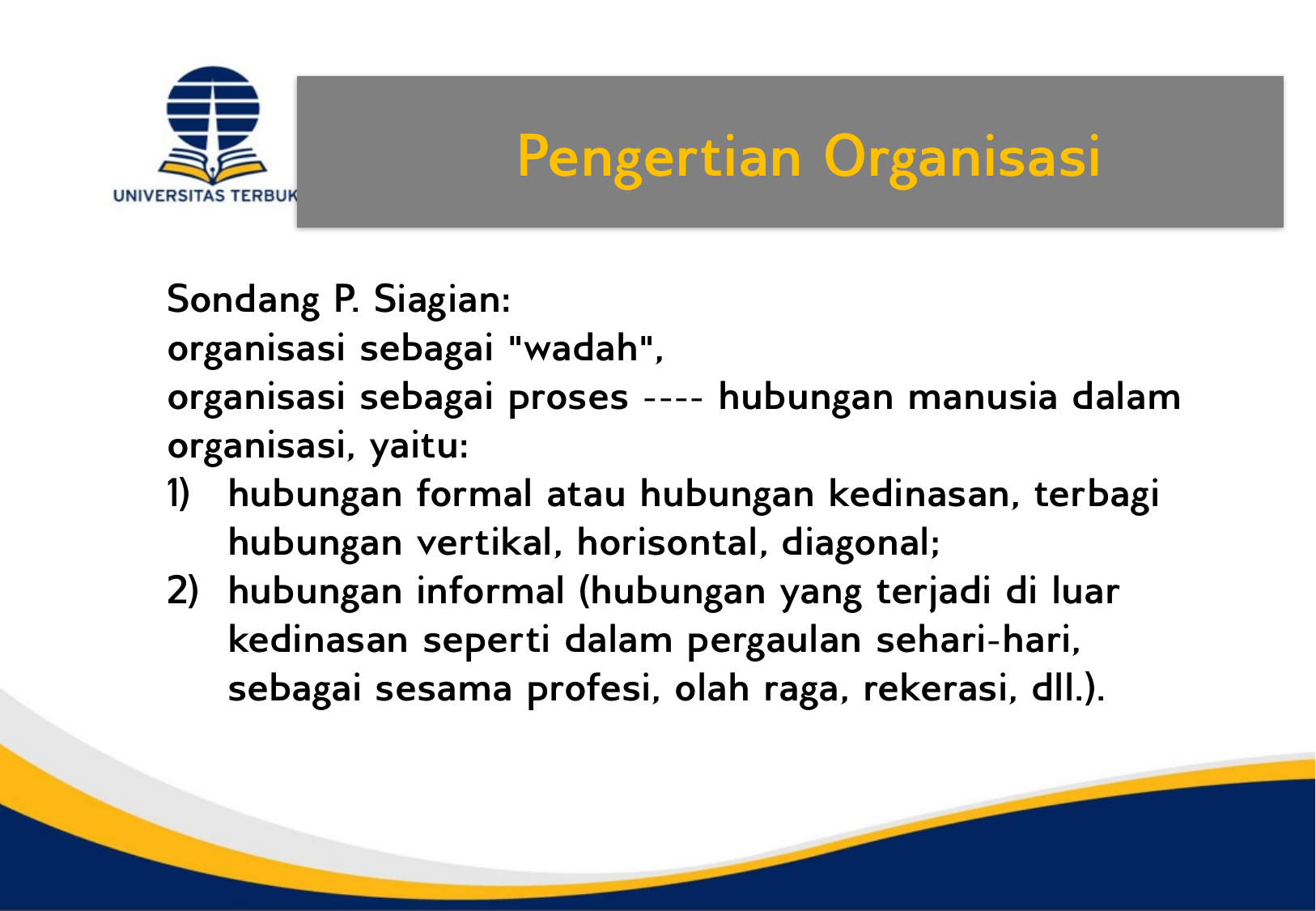

Pengertian Organisasi
Sondang P. Siagian:
organisasi sebagai "wadah",
organisasi sebagai proses ---- hubungan manusia dalam organisasi, yaitu:
hubungan formal atau hubungan kedinasan, terbagi hubungan vertikal, horisontal, diagonal;
hubungan informal (hubungan yang terjadi di luar kedinasan seperti dalam pergaulan sehari-hari, sebagai sesama profesi, olah raga, rekerasi, dll.).